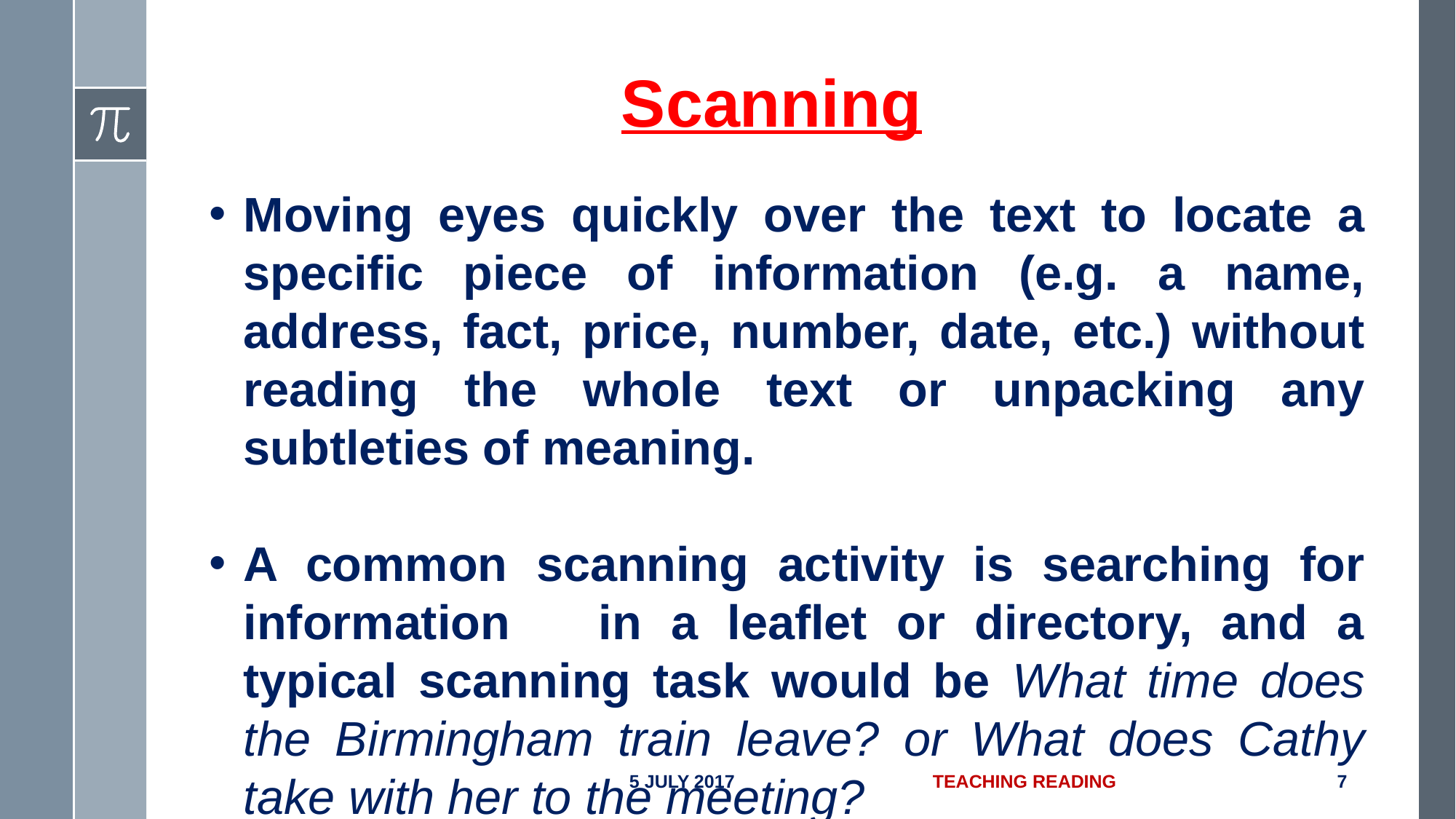

# Scanning
Moving eyes quickly over the text to locate a specific piece of information (e.g. a name, address, fact, price, number, date, etc.) without reading the whole text or unpacking any subtleties of meaning.

A common scanning activity is searching for information   in a leaflet or directory, and a typical scanning task would be What time does the Birmingham train leave? or What does Cathy take with her to the meeting?
5 July 2017
Teaching Reading
7